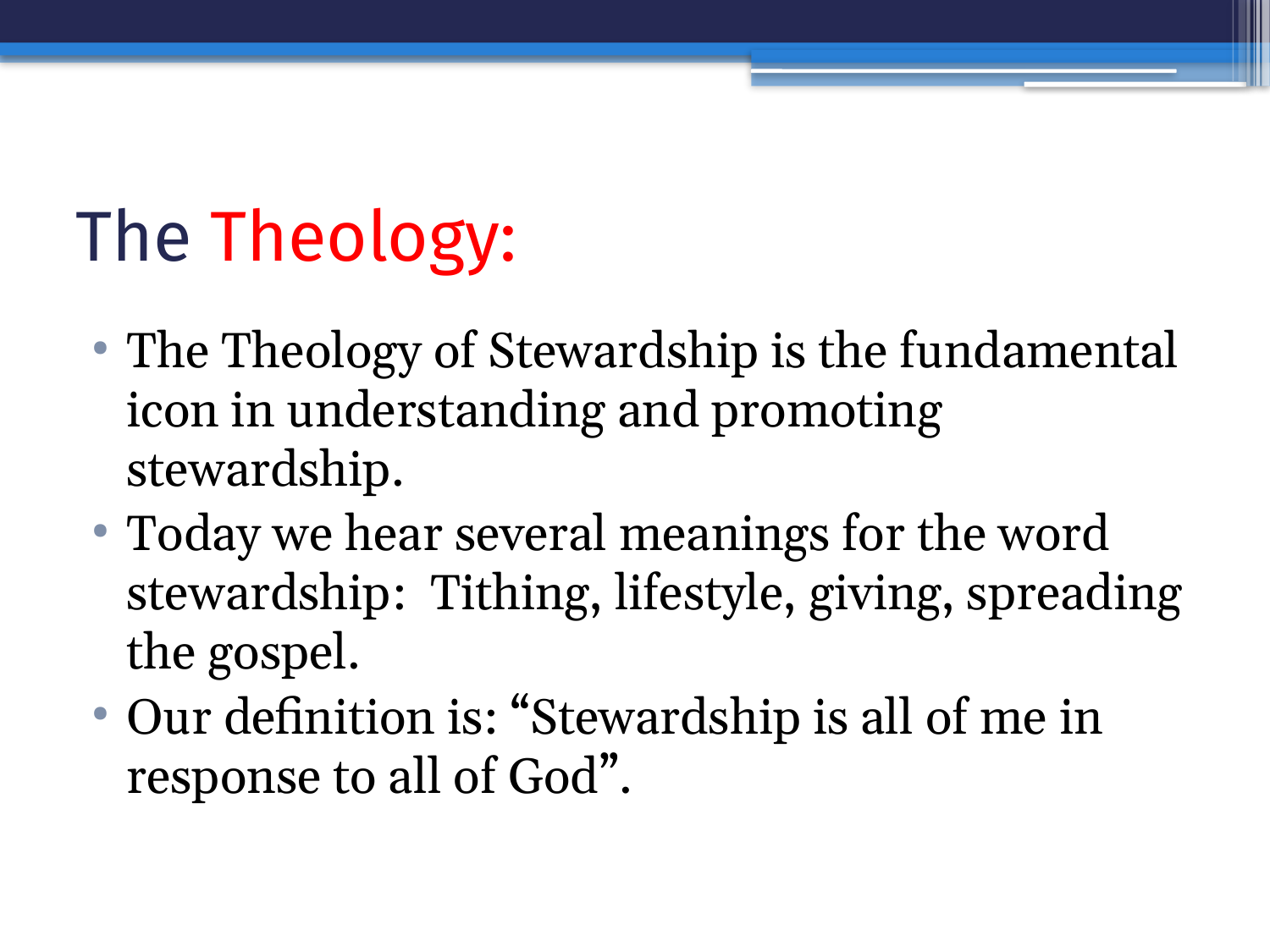

# The Theology:
The Theology of Stewardship is the fundamental icon in understanding and promoting stewardship.
Today we hear several meanings for the word stewardship:  Tithing, lifestyle, giving, spreading the gospel.
Our definition is: “Stewardship is all of me in response to all of God”.